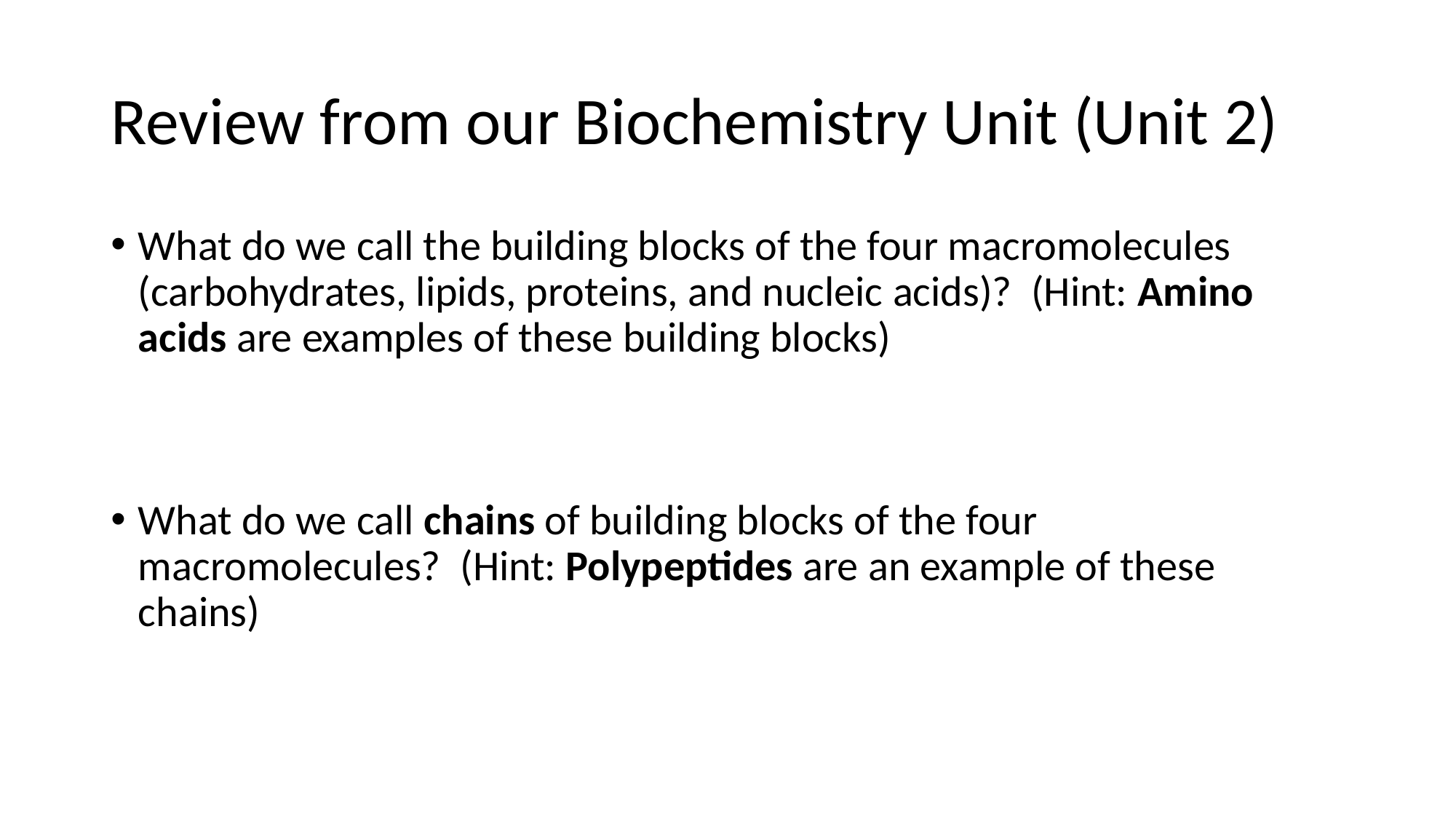

# Review from our Biochemistry Unit (Unit 2)
What do we call the building blocks of the four macromolecules (carbohydrates, lipids, proteins, and nucleic acids)?  (Hint: Amino acids are examples of these building blocks)

What do we call chains of building blocks of the four macromolecules?  (Hint: Polypeptides are an example of these chains)